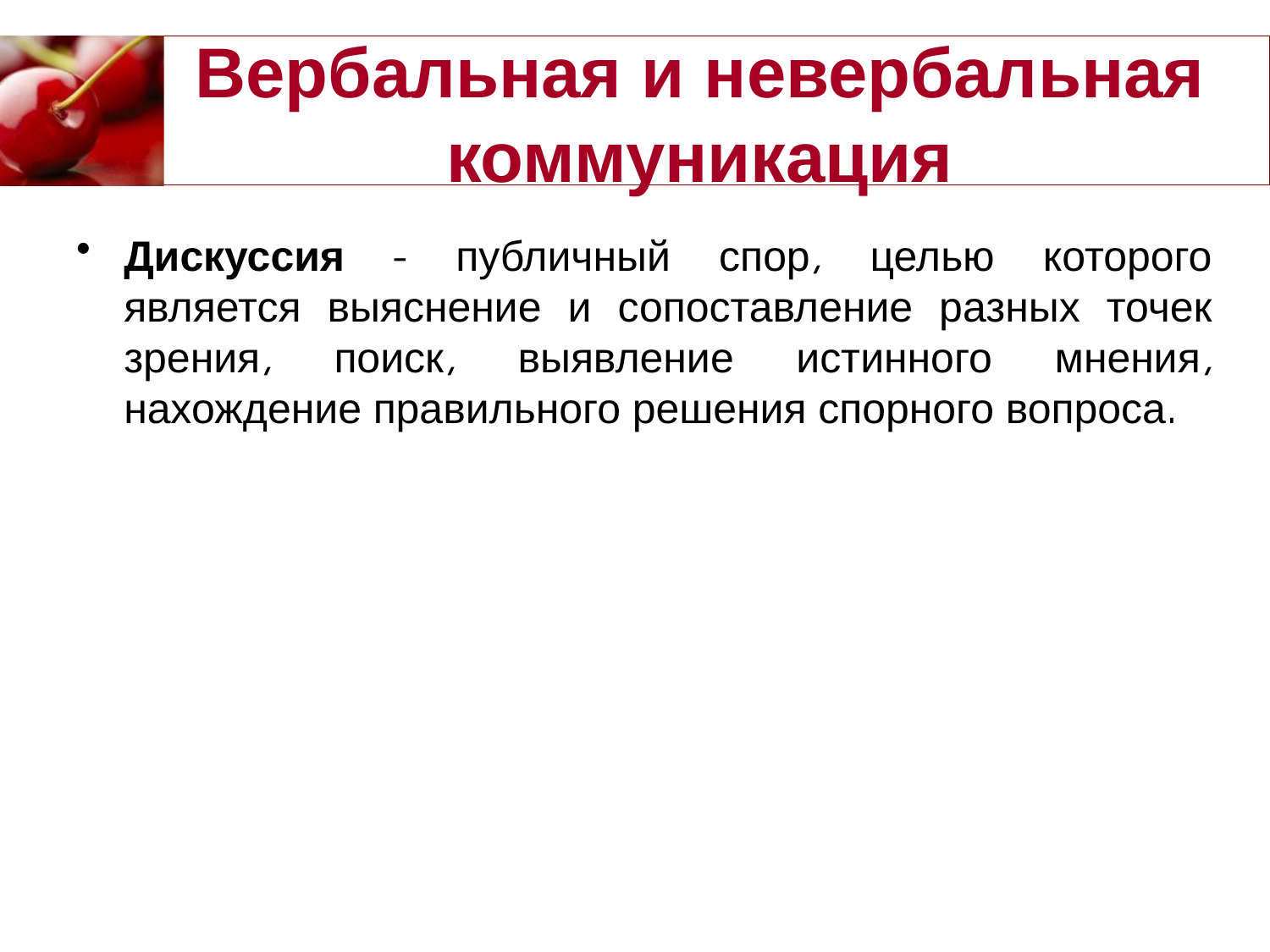

# Вербальная и невербальная коммуникация
Дискуссия - публичный спор, целью которого является выяснение и сопоставление разных точек зрения, поиск, выявление истинного мнения, нахождение правильного решения спорного вопроса.